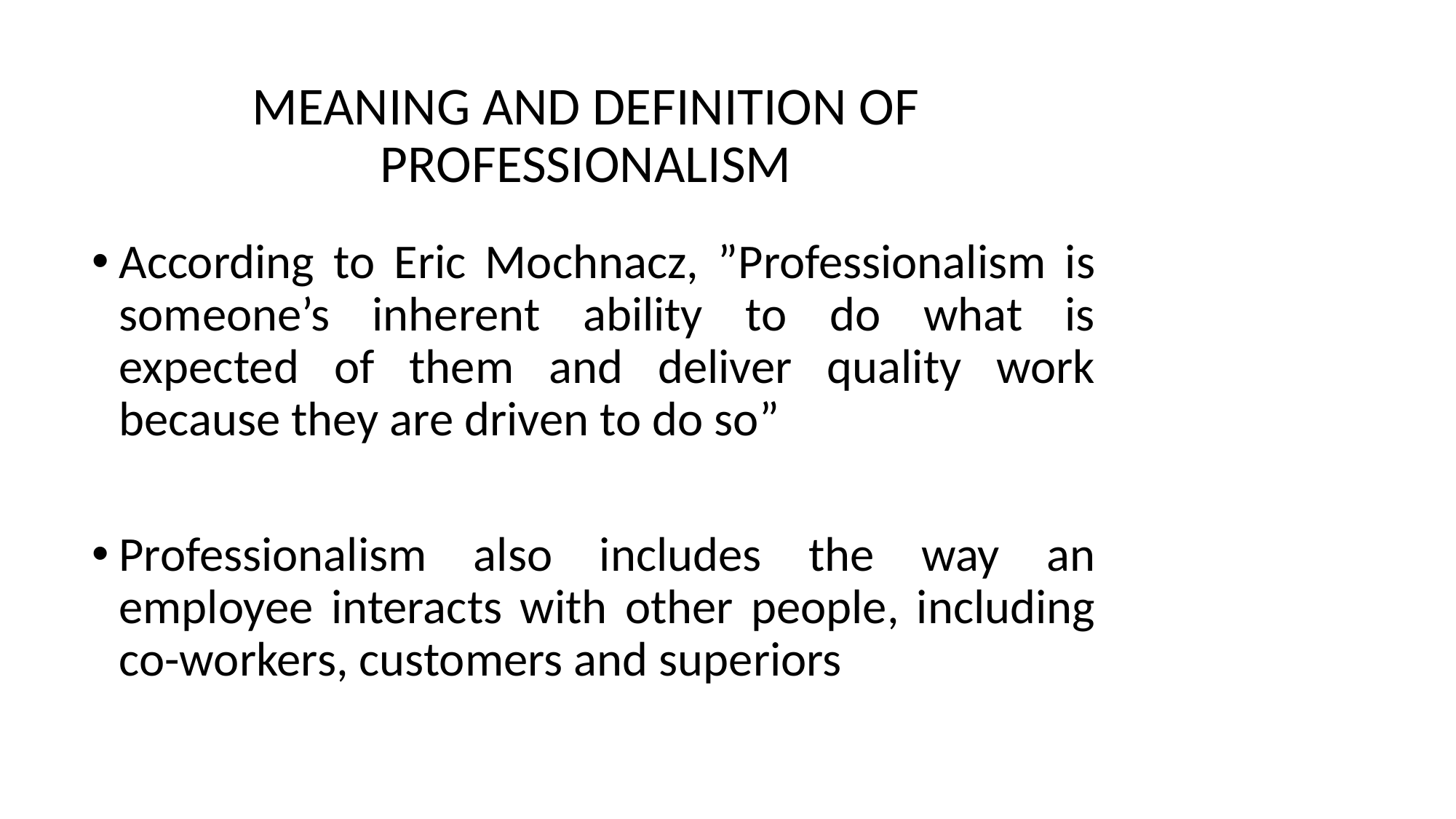

# MEANING AND DEFINITION OF PROFESSIONALISM
According to Eric Mochnacz, ”Professionalism is someone’s inherent ability to do what is expected of them and deliver quality work because they are driven to do so”

Professionalism also includes the way an employee interacts with other people, including co-workers, customers and superiors